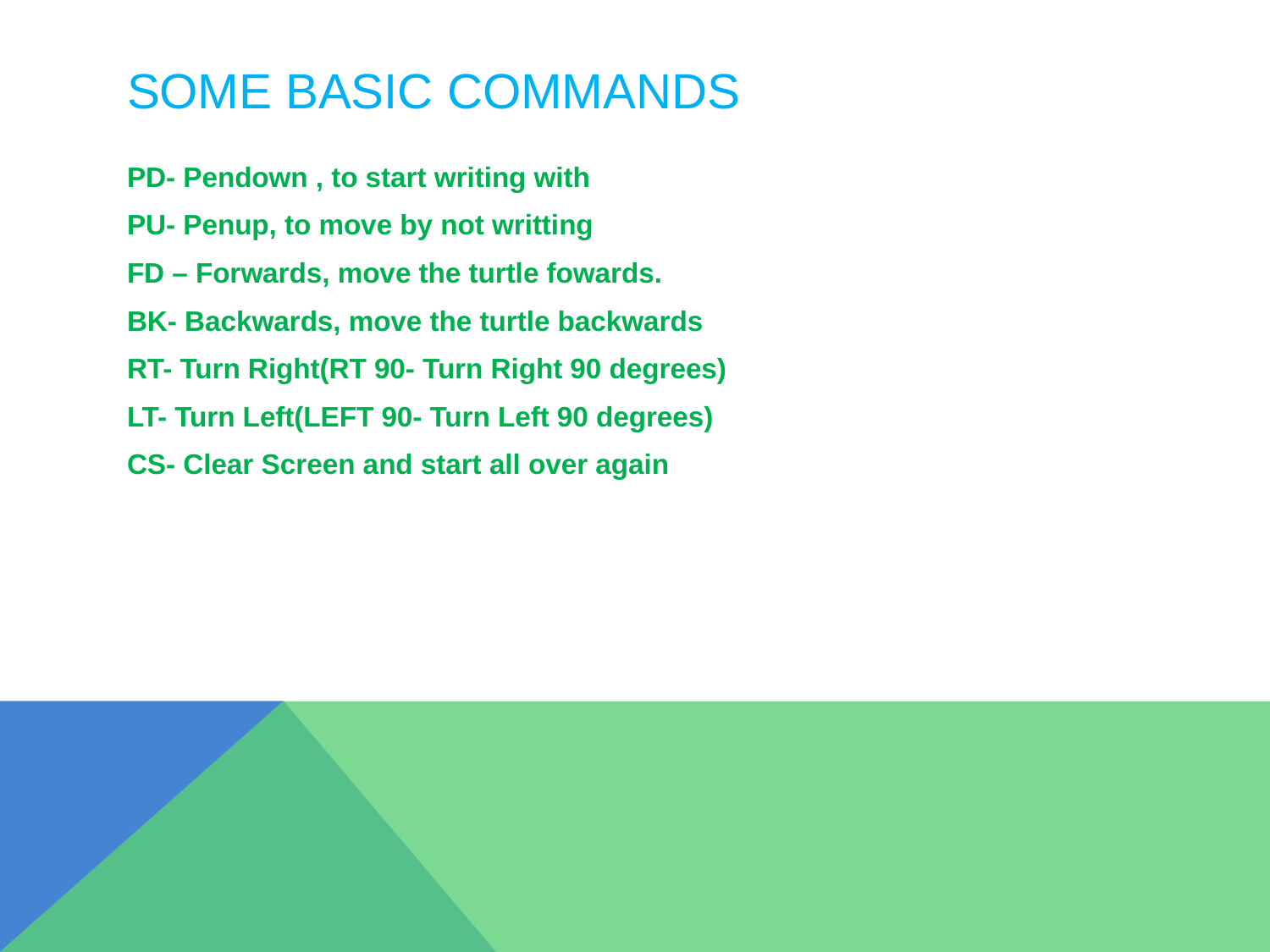

# Some basic commands
PD- Pendown , to start writing with
PU- Penup, to move by not writting
FD – Forwards, move the turtle fowards.
BK- Backwards, move the turtle backwards
RT- Turn Right(RT 90- Turn Right 90 degrees)
LT- Turn Left(LEFT 90- Turn Left 90 degrees)
CS- Clear Screen and start all over again